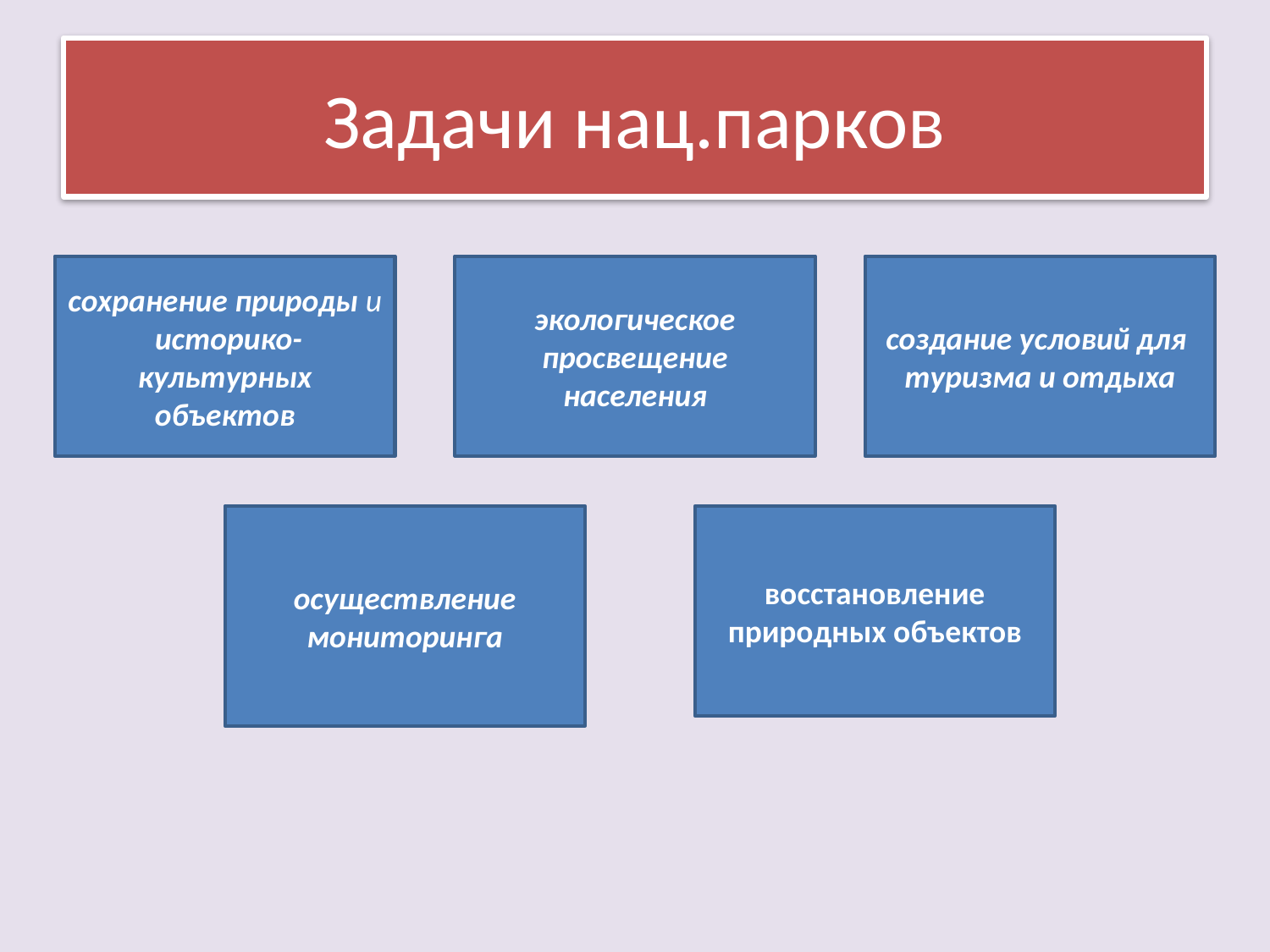

# Задачи нац.парков
сохранение природы и  историко-культурных объектов
экологическое просвещение населения
создание условий для  туризма и отдыха
осуществление мониторинга
восстановление природных объектов